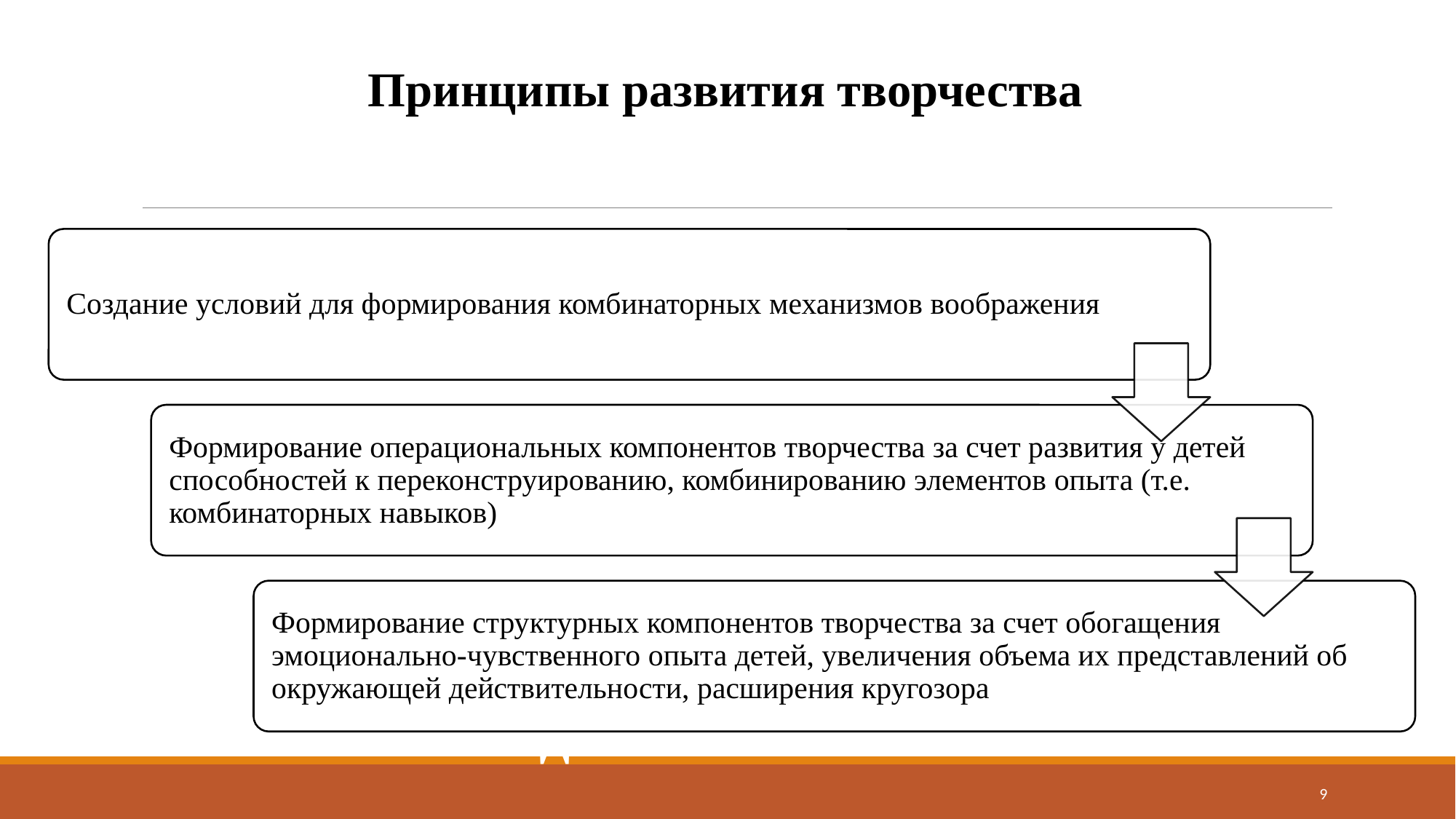

Принципы развития творчества
Создание условий для формирования комбинаторных механизмов воображения
Формирование операциональных компонентов творчества за счет развития у детей способностей к переконструированию, комбинированию элементов опыта (т.е. комбинаторных навыков)
Формирование структурных компонентов творчества за счет обогащения эмоционально-чувственного опыта детей, увеличения объема их представлений об окружающей действительности, расширения кругозора

# Формы организации внеурочной деятельности
9